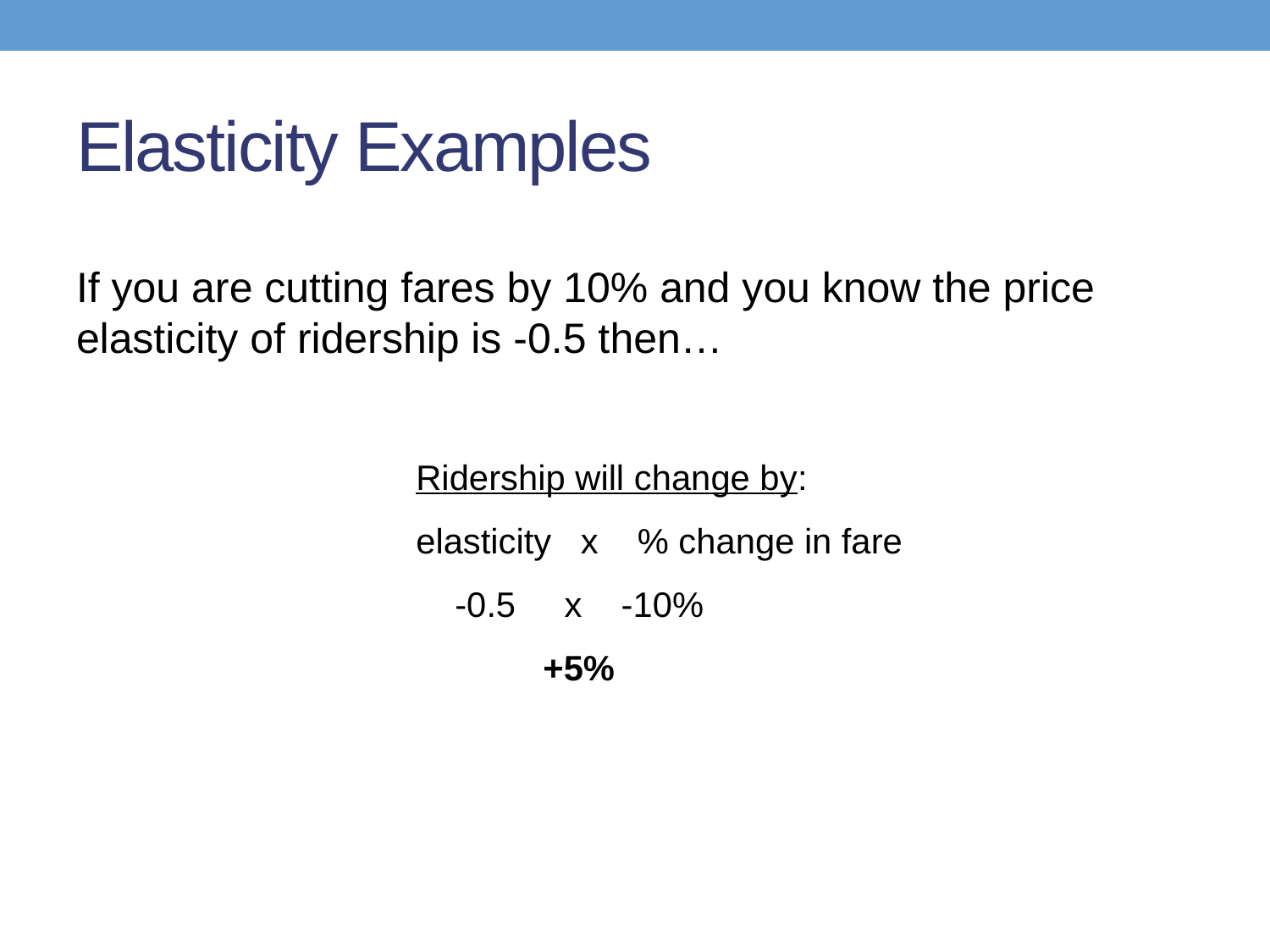

# Elasticity Examples
If you are cutting fares by 10% and you know the price elasticity of ridership is -0.5 then…

			Ridership will change by:
			elasticity   x    % change in fare
			    -0.5     x    -10%
				+5%